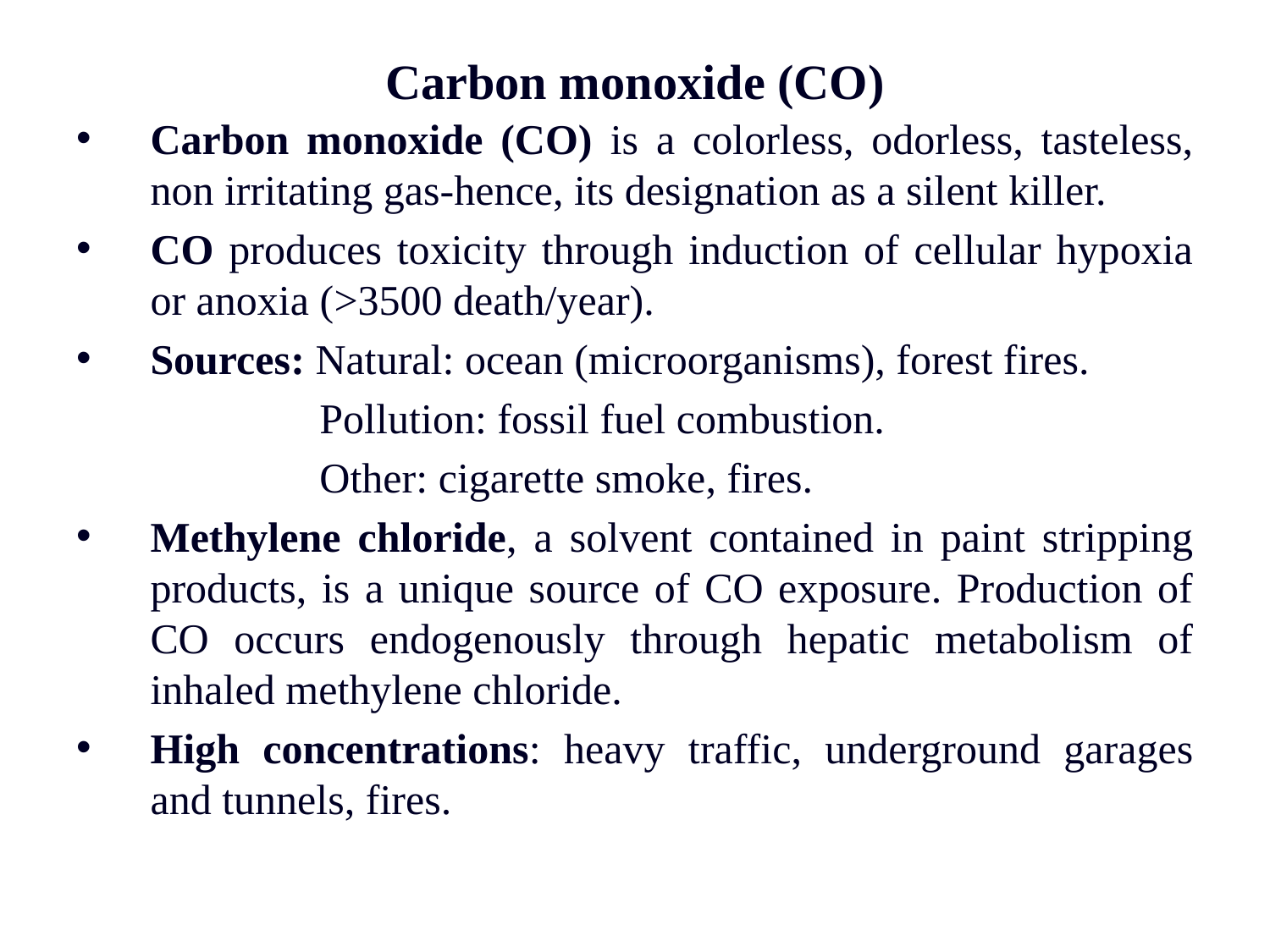

# Carbon monoxide (CO)
Carbon monoxide (CO) is a colorless, odorless, tasteless, non irritating gas-hence, its designation as a silent killer.
CO produces toxicity through induction of cellular hypoxia or anoxia (>3500 death/year).
Sources: Natural: ocean (microorganisms), forest fires.
                       Pollution: fossil fuel combustion.
                       Other: cigarette smoke, fires.
Methylene chloride, a solvent contained in paint stripping products, is a unique source of CO exposure. Production of CO occurs endogenously through hepatic metabolism of inhaled methylene chloride.
High concentrations: heavy traffic, underground garages and tunnels, fires.